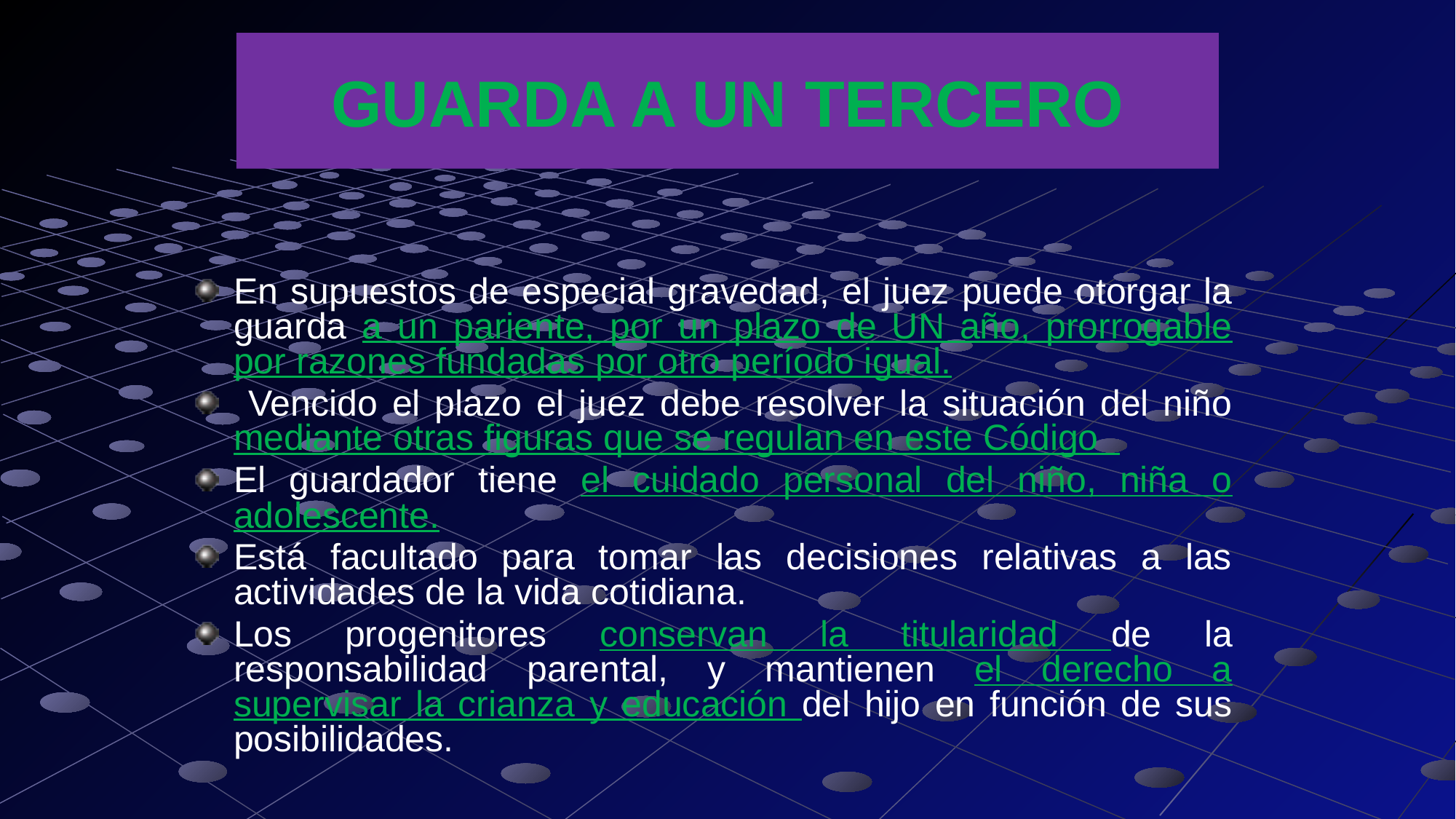

# GUARDA A UN TERCERO

En supuestos de especial gravedad, el juez puede otorgar la guarda a un pariente, por un plazo de UN año, prorrogable por razones fundadas por otro período igual.
 Vencido el plazo el juez debe resolver la situación del niño mediante otras figuras que se regulan en este Código
El guardador tiene el cuidado personal del niño, niña o adolescente.
Está facultado para tomar las decisiones relativas a las actividades de la vida cotidiana.
Los progenitores conservan la titularidad de la responsabilidad parental, y mantienen el derecho a supervisar la crianza y educación del hijo en función de sus posibilidades.